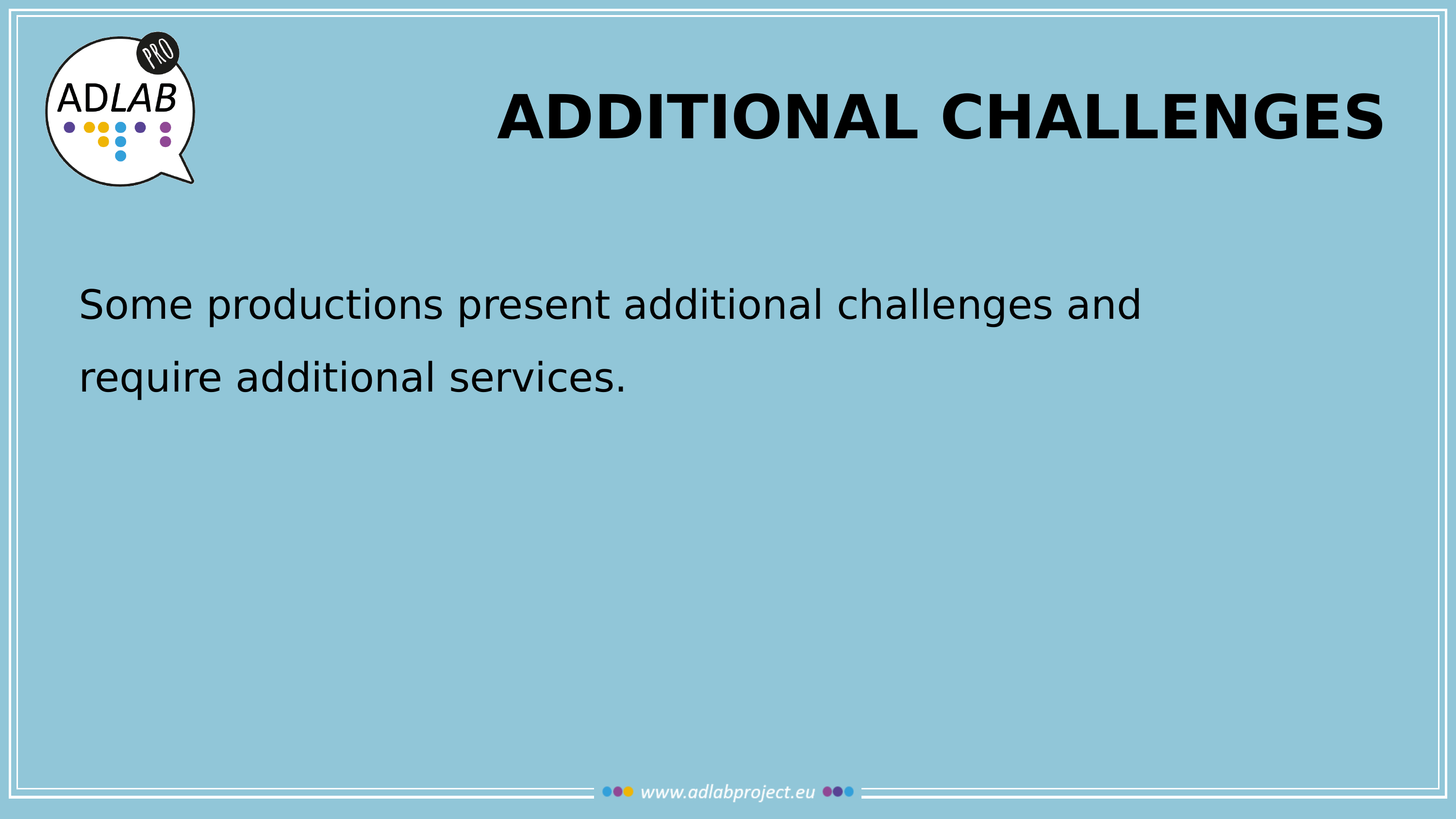

# ADDITIONAL CHALLENGES
Some productions present additional challenges and require additional services.